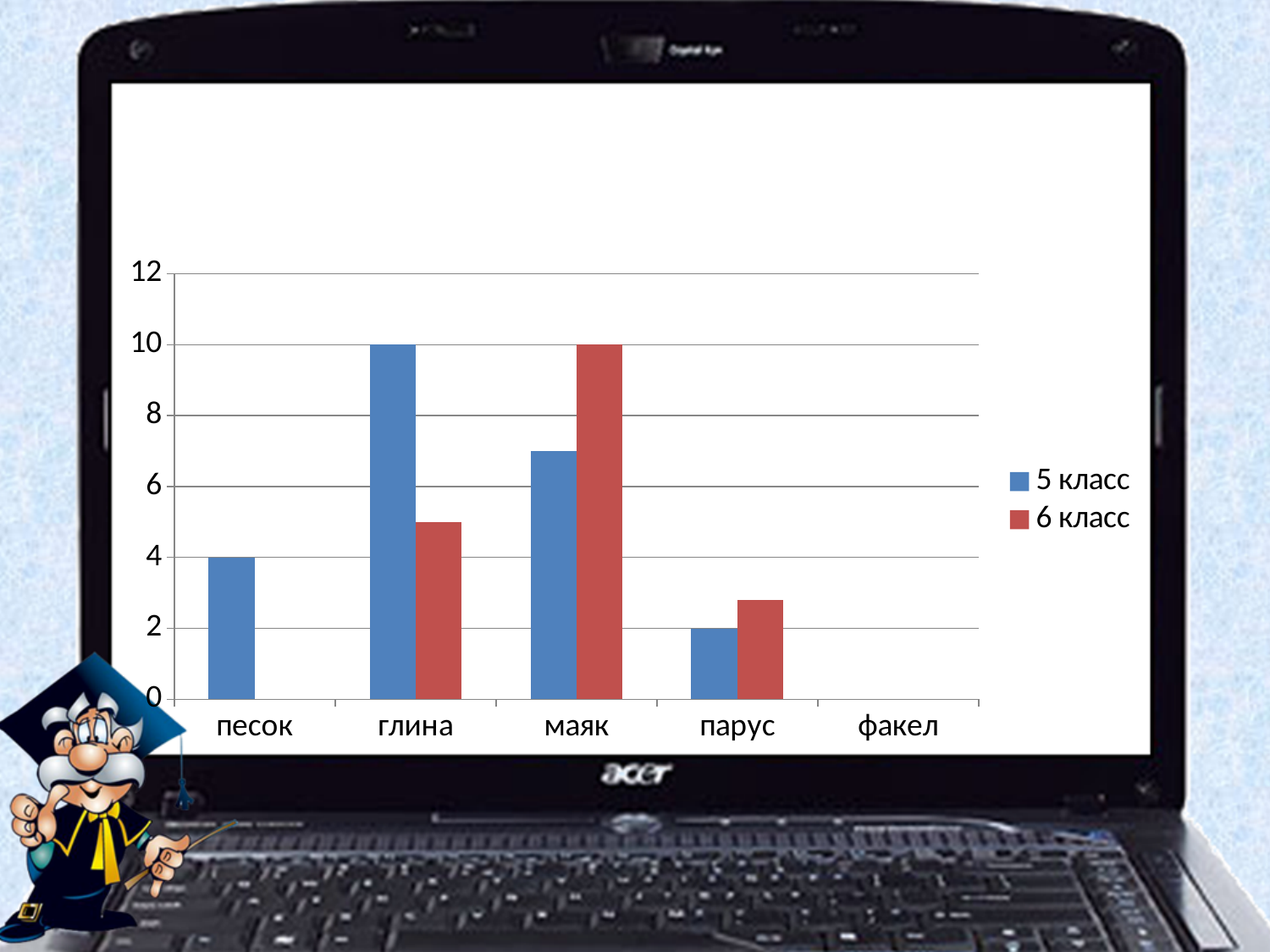

#

### Chart

| Category | 5 класс | 6 класс |
|---|---|---|
| песок | 4.0 | None |
| глина | 10.0 | 5.0 |
| маяк | 7.0 | 10.0 |
| парус | 2.0 | 2.8 |
| факел | None | None |